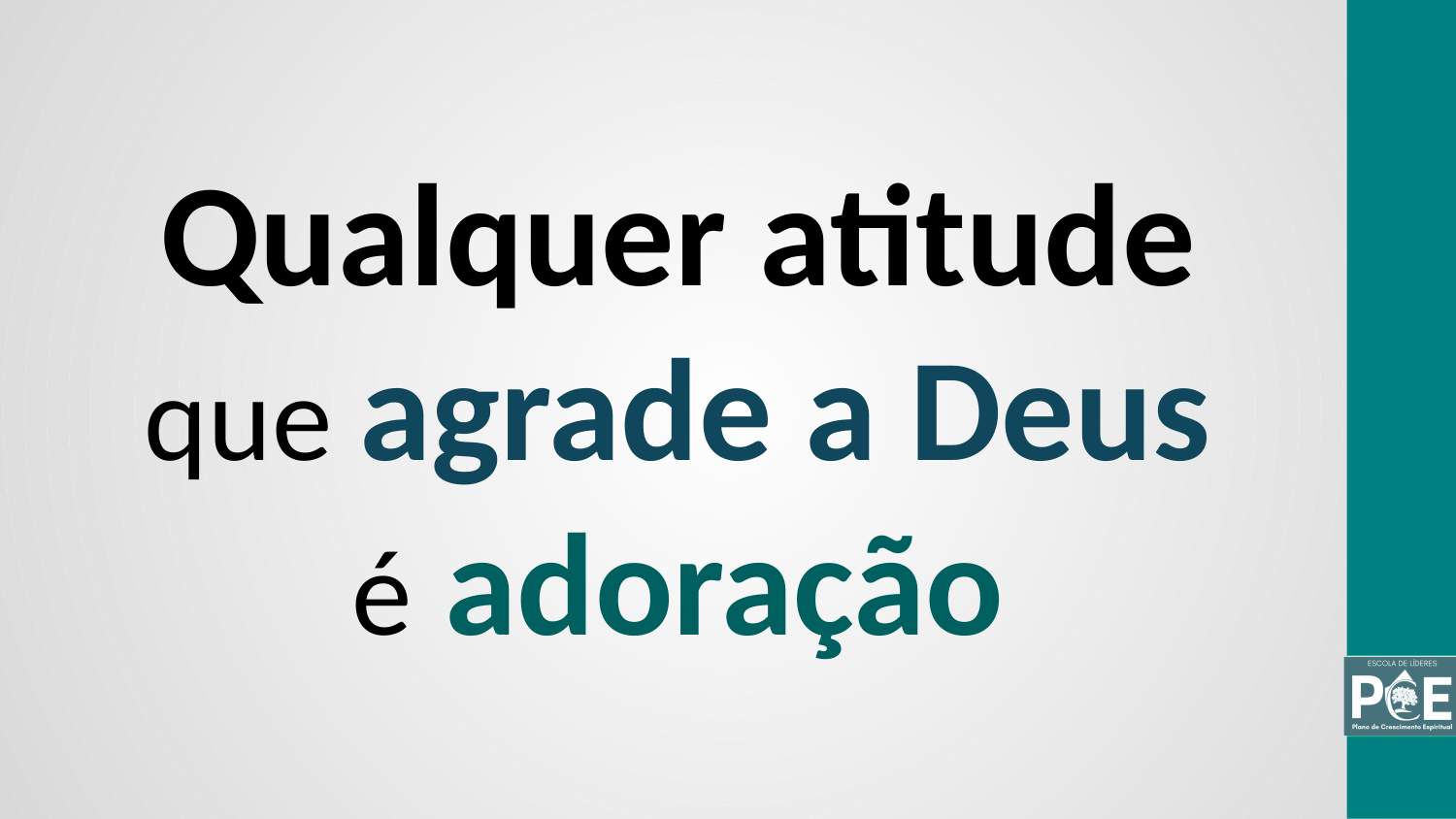

Qualquer atitude
que agrade a Deus
é adoração